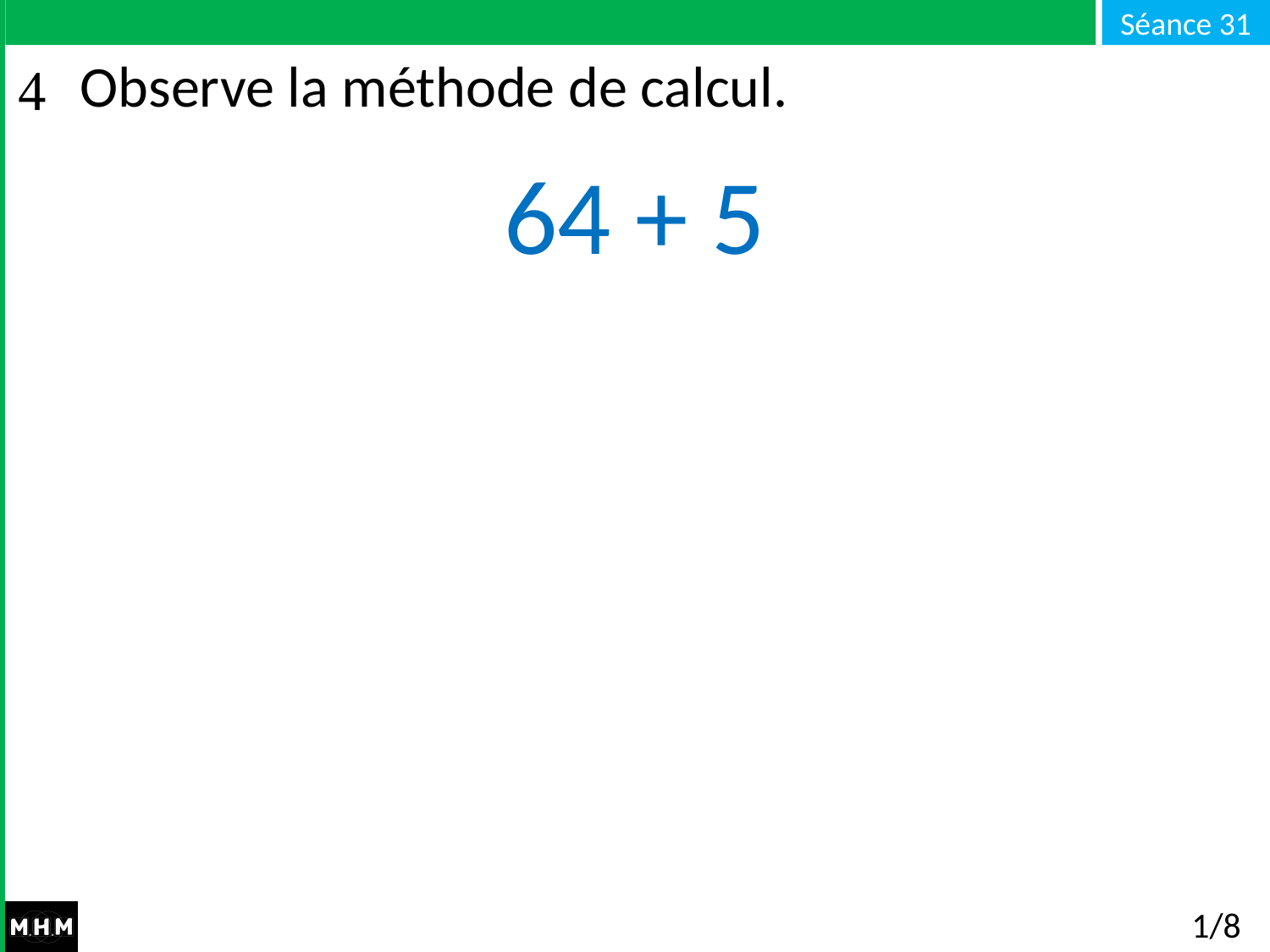

# Observe la méthode de calcul.
64 + 5
1/8